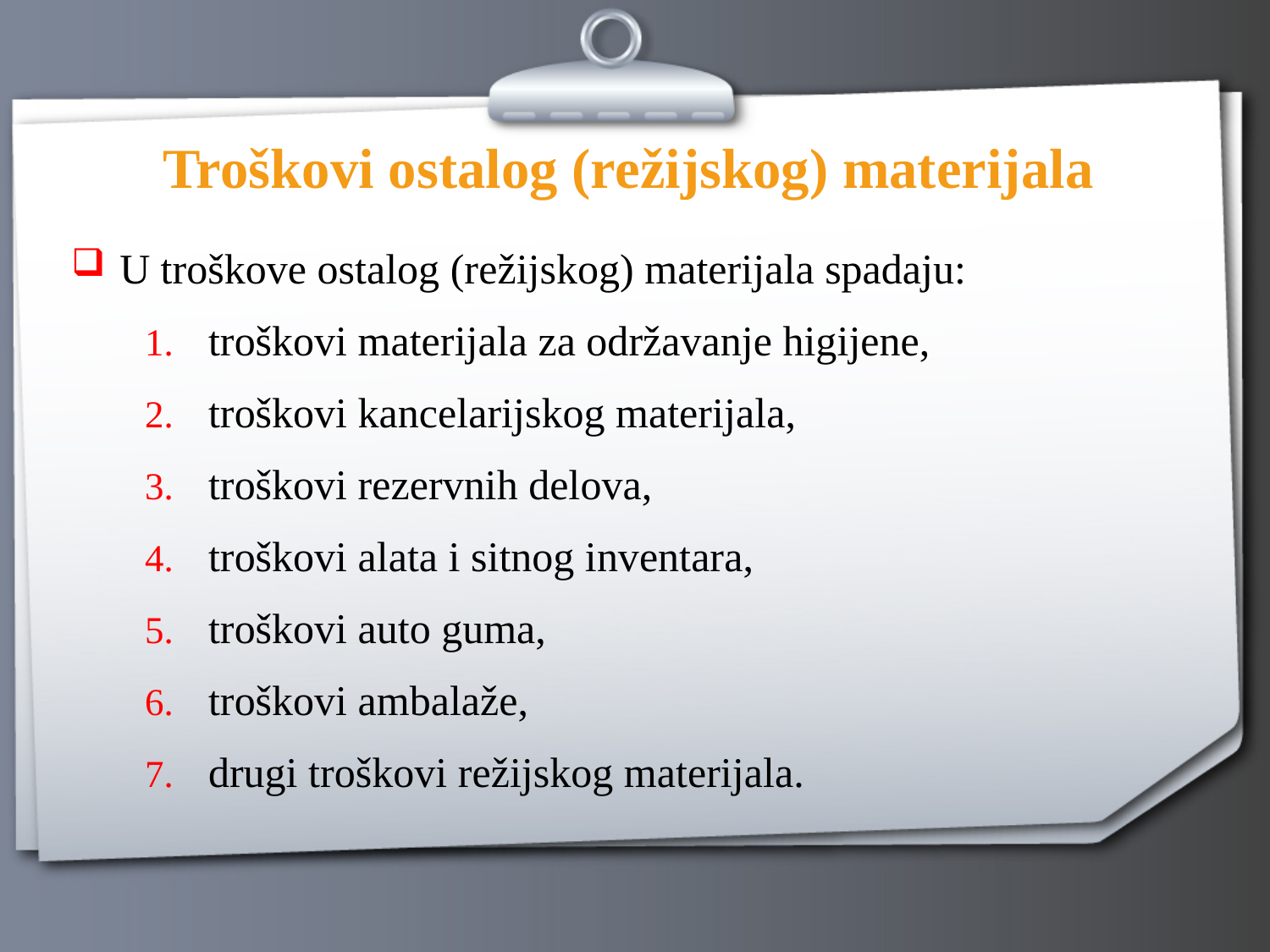

# Troškovi ostalog (režijskog) materijala
U troškove ostalog (režijskog) materijala spadaju:
troškovi materijala za održavanje higijene,
troškovi kancelarijskog materijala,
troškovi rezervnih delova,
troškovi alata i sitnog inventara,
troškovi auto guma,
troškovi ambalaže,
drugi troškovi režijskog materijala.